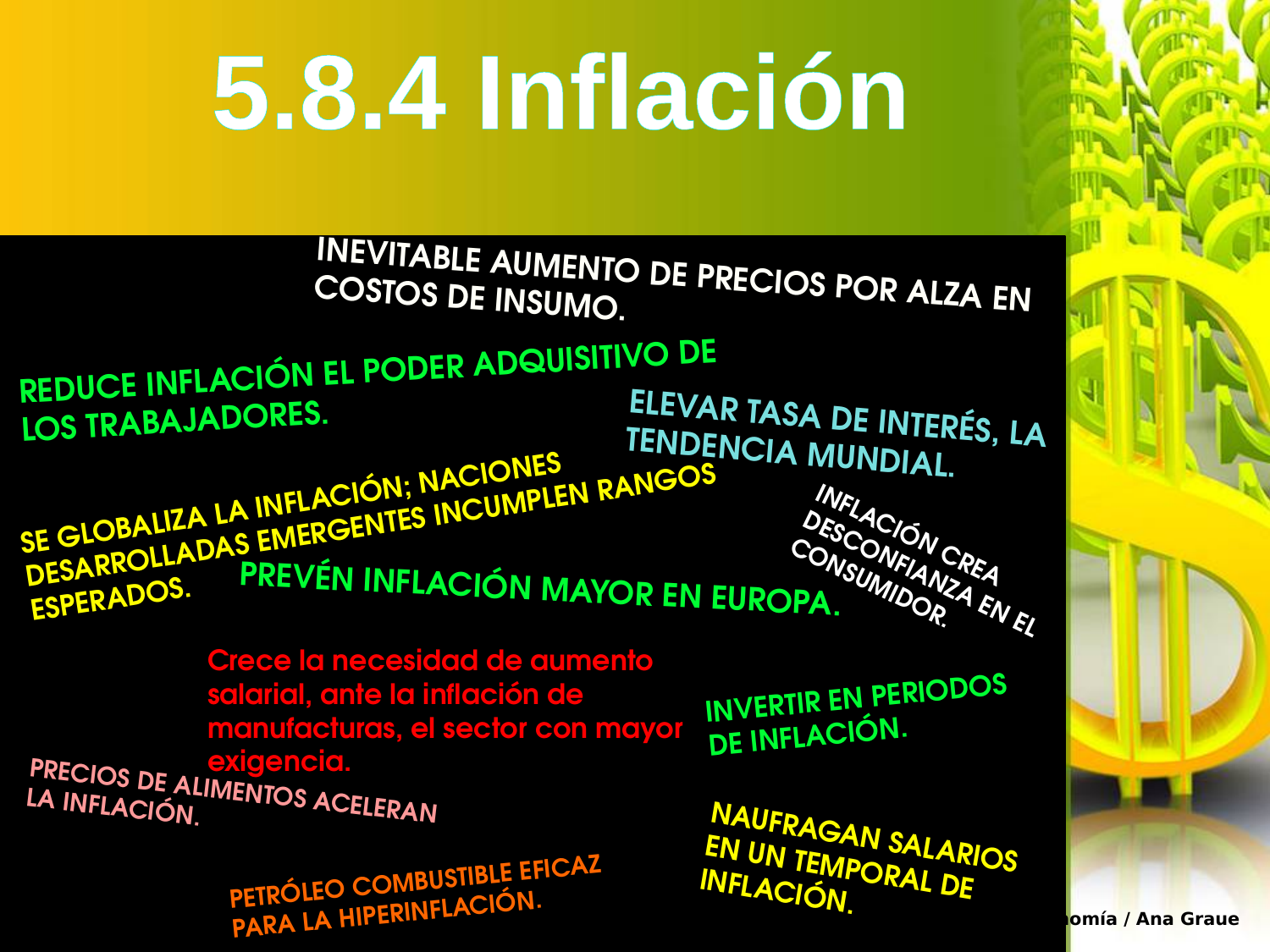

# 5.8.4 Inflación

INEVITABLE AUMENTO DE PRECIOS POR ALZA EN COSTOS DE INSUMO.
REDUCE INFLACIÓN EL PODER ADQUISITIVO DE LOS TRABAJADORES.
ELEVAR TASA DE INTERÉS, LA TENDENCIA MUNDIAL.
SE GLOBALIZA LA INFLACIÓN; NACIONES DESARROLLADAS EMERGENTES INCUMPLEN RANGOS ESPERADOS.
INFLACIÓN CREA DESCONFIANZA EN EL CONSUMIDOR.
PREVÉN INFLACIÓN MAYOR EN EUROPA.
Crece la necesidad de aumento salarial, ante la inflación de manufacturas, el sector con mayor exigencia.
INVERTIR EN PERIODOS DE INFLACIÓN.
PRECIOS DE ALIMENTOS ACELERAN LA INFLACIÓN.
NAUFRAGAN SALARIOS EN UN TEMPORAL DE INFLACIÓN.
PETRÓLEO COMBUSTIBLE EFICAZ PARA LA HIPERINFLACIÓN.